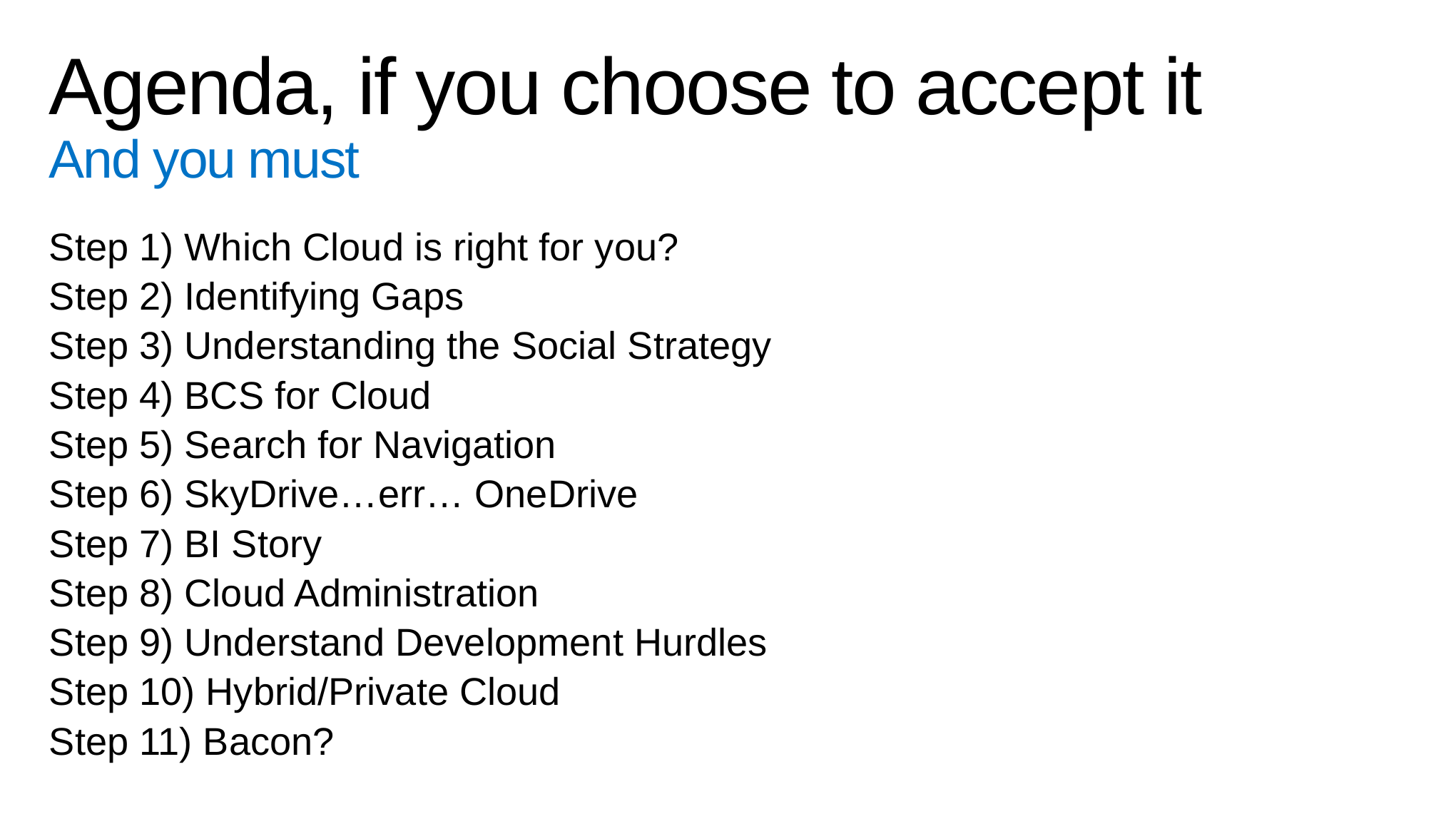

# Agenda, if you choose to accept it And you must
Step 1) Which Cloud is right for you?
Step 2) Identifying Gaps
Step 3) Understanding the Social Strategy
Step 4) BCS for Cloud
Step 5) Search for Navigation
Step 6) SkyDrive…err… OneDrive
Step 7) BI Story
Step 8) Cloud Administration
Step 9) Understand Development Hurdles
Step 10) Hybrid/Private Cloud
Step 11) Bacon?